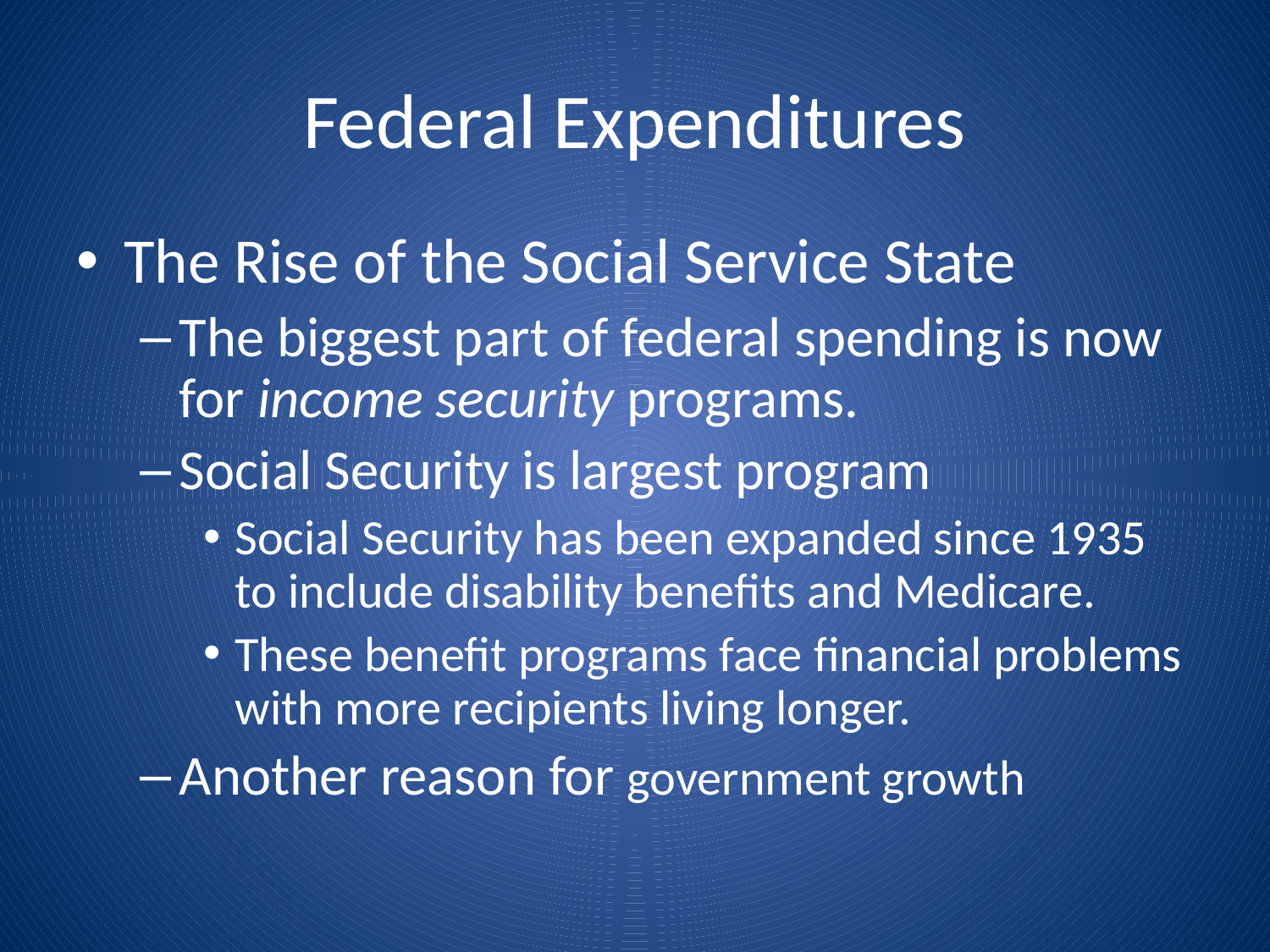

# Federal Expenditures
The Rise of the Social Service State
The biggest part of federal spending is now for income security programs.
Social Security is largest program
Social Security has been expanded since 1935 to include disability benefits and Medicare.
These benefit programs face financial problems with more recipients living longer.
Another reason for government growth